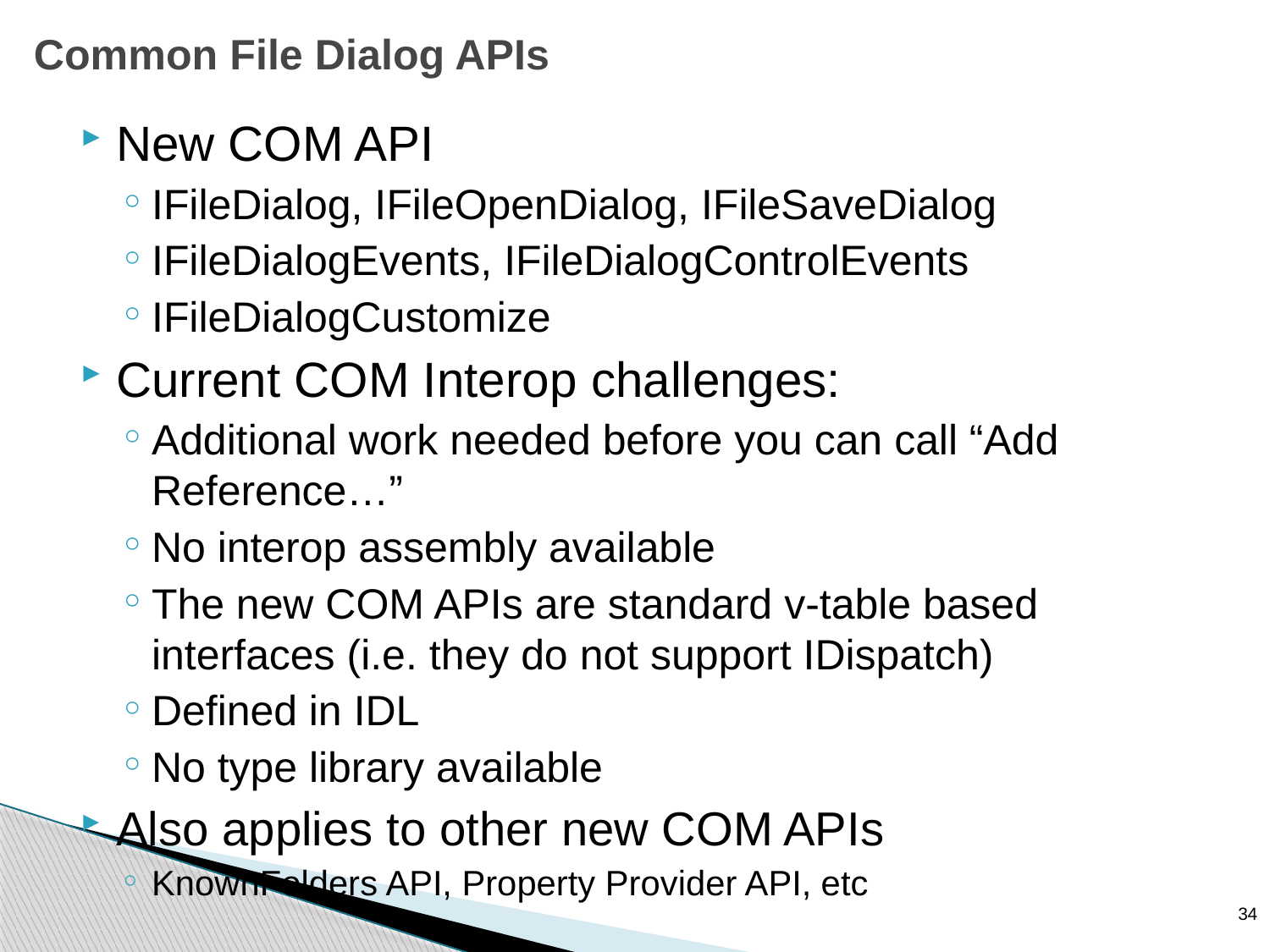

# Common File Dialog APIs
New COM API
IFileDialog, IFileOpenDialog, IFileSaveDialog
IFileDialogEvents, IFileDialogControlEvents
IFileDialogCustomize
Current COM Interop challenges:
Additional work needed before you can call “Add Reference…”
No interop assembly available
The new COM APIs are standard v-table based interfaces (i.e. they do not support IDispatch)
Defined in IDL
No type library available
Also applies to other new COM APIs
KnownFolders API, Property Provider API, etc
34